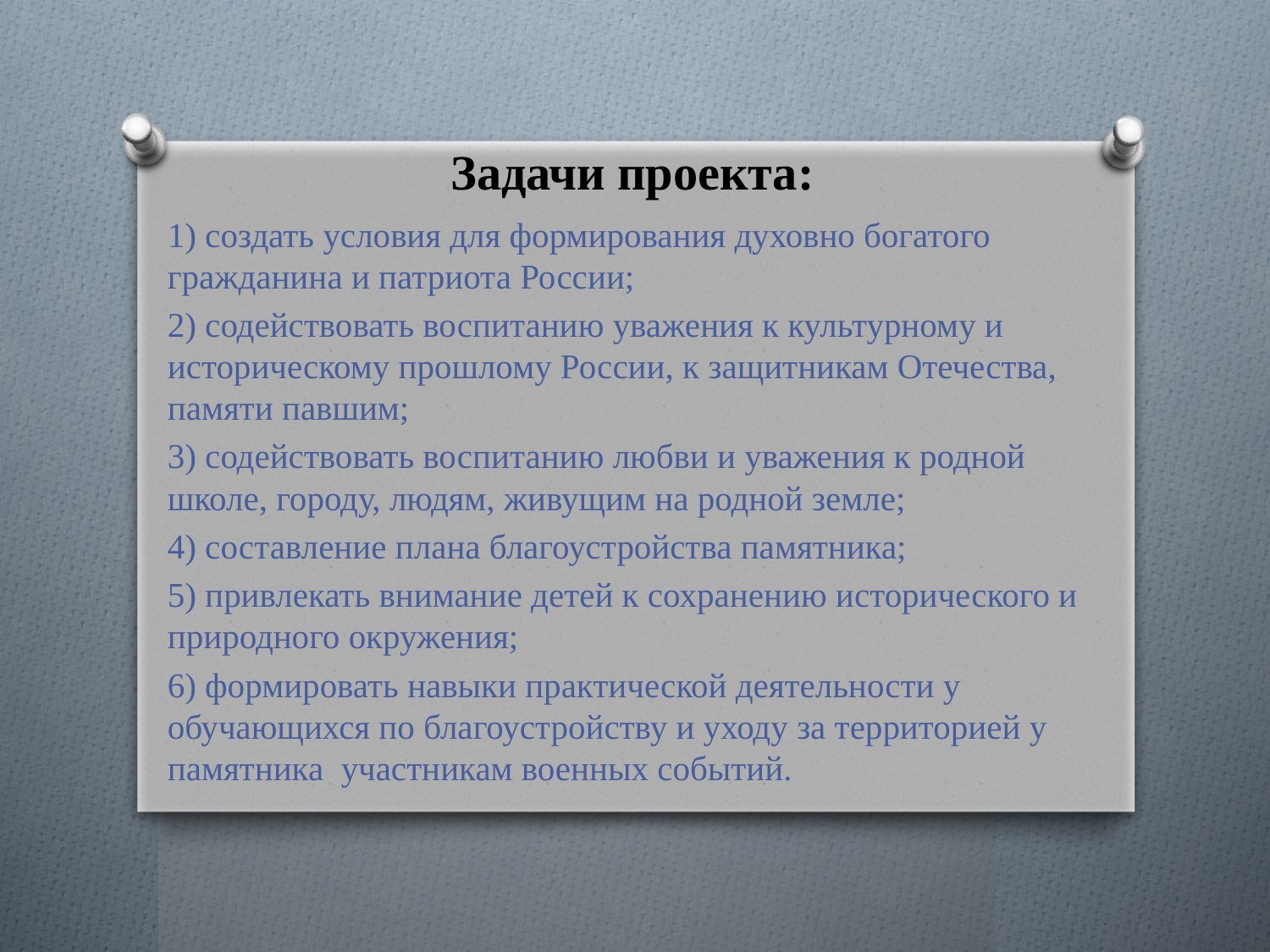

# Задачи проекта:
1) создать условия для формирования духовно богатого гражданина и патриота России;
2) содействовать воспитанию уважения к культурному и историческому прошлому России, к защитникам Отечества, памяти павшим;
3) содействовать воспитанию любви и уважения к родной школе, городу, людям, живущим на родной земле;
4) составление плана благоустройства памятника;
5) привлекать внимание детей к сохранению исторического и природного окружения;
6) формировать навыки практической деятельности у обучающихся по благоустройству и уходу за территорией у памятника  участникам военных событий.